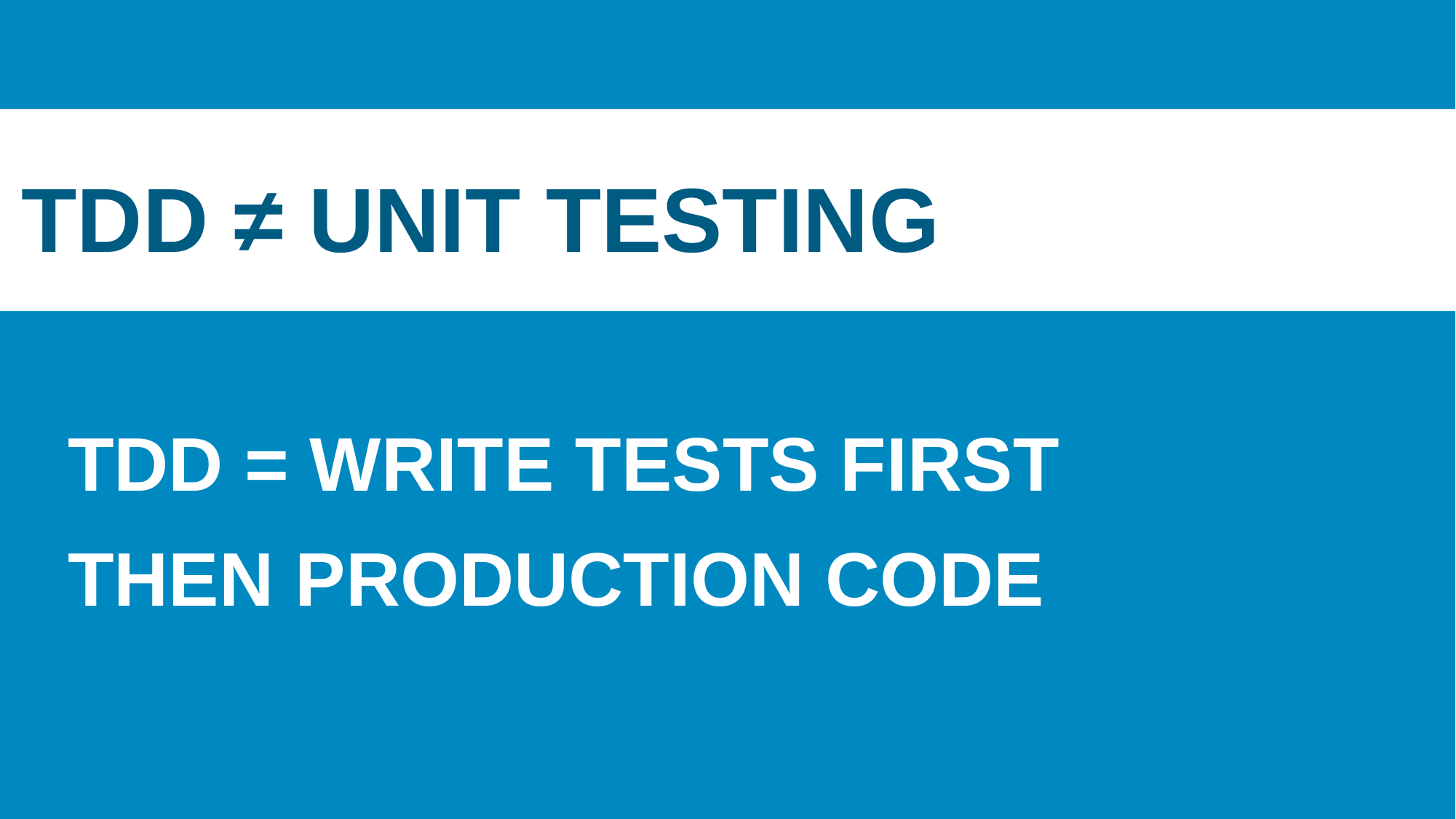

# TDD ≠ UNIT TESTING
TDD = WRITE TESTS FIRST
THEN PRODUCTION CODE